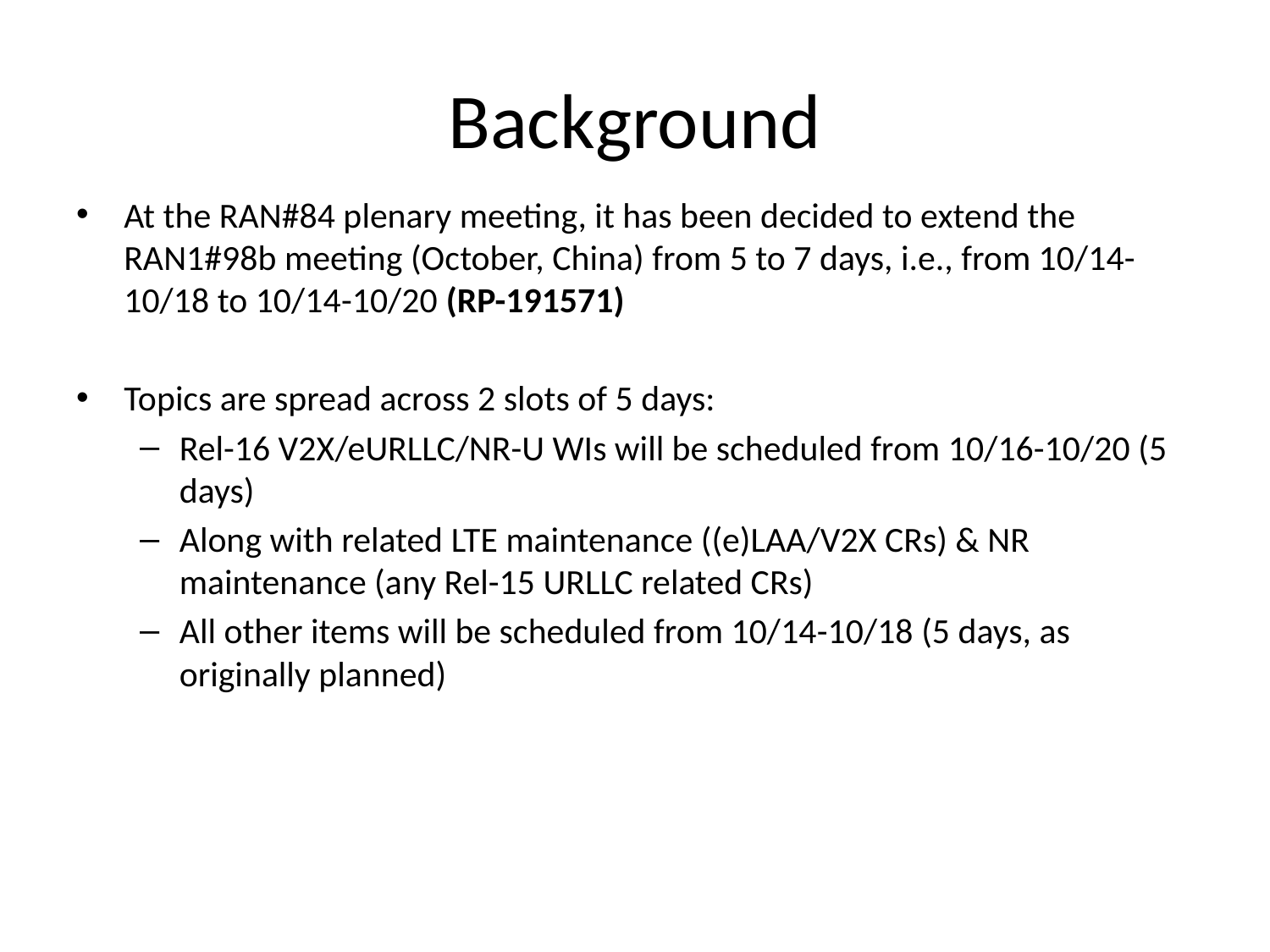

# Background
At the RAN#84 plenary meeting, it has been decided to extend the RAN1#98b meeting (October, China) from 5 to 7 days, i.e., from 10/14-10/18 to 10/14-10/20 (RP-191571)

Topics are spread across 2 slots of 5 days:
Rel-16 V2X/eURLLC/NR-U WIs will be scheduled from 10/16-10/20 (5 days)
Along with related LTE maintenance ((e)LAA/V2X CRs) & NR maintenance (any Rel-15 URLLC related CRs)
All other items will be scheduled from 10/14-10/18 (5 days, as originally planned)